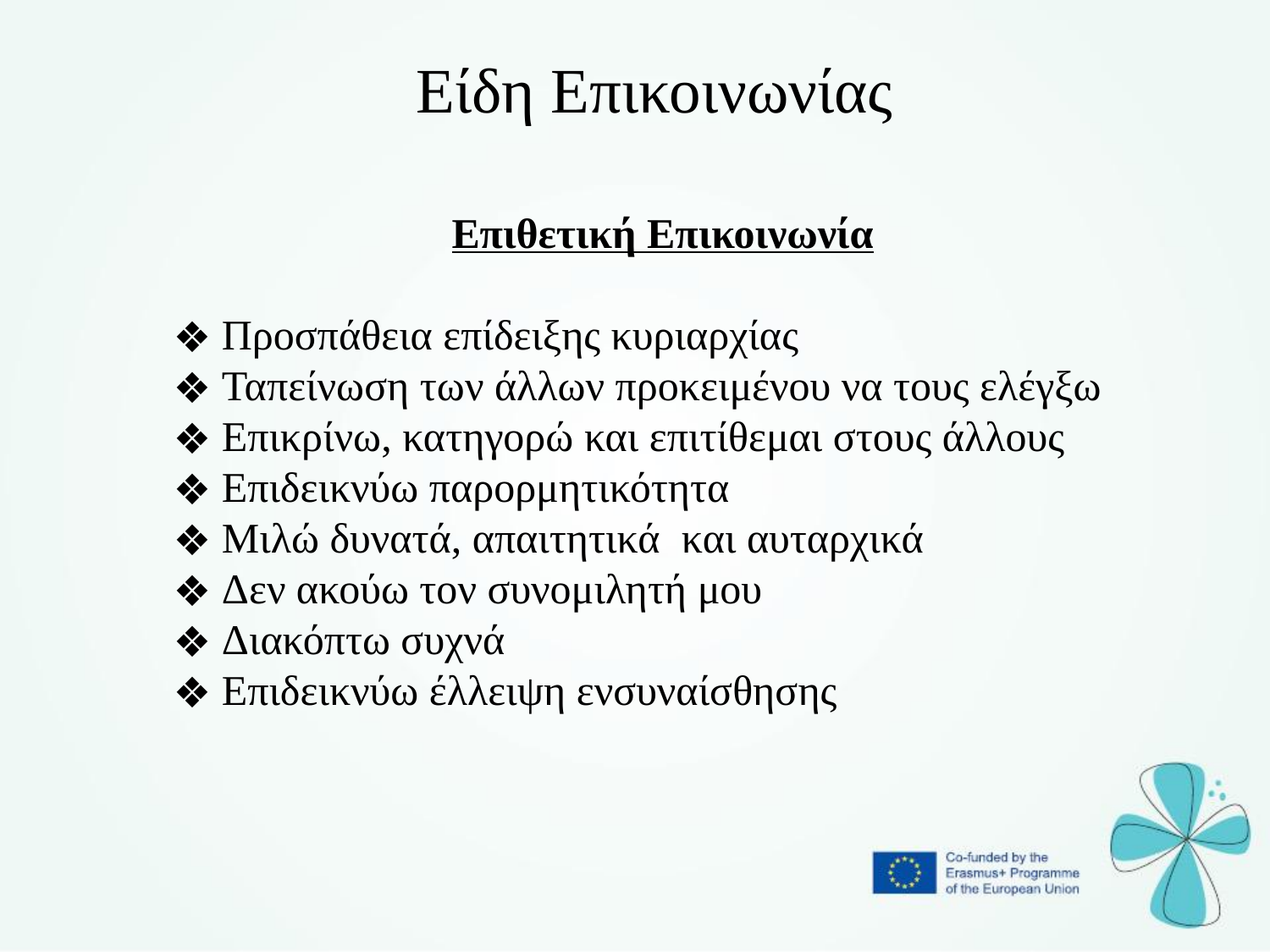

Είδη Επικοινωνίας

Επιθετική Επικοινωνία

 Προσπάθεια επίδειξης κυριαρχίας
 Ταπείνωση των άλλων προκειμένου να τους ελέγξω
 Επικρίνω, κατηγορώ και επιτίθεμαι στους άλλους
 Επιδεικνύω παρορμητικότητα
 Μιλώ δυνατά, απαιτητικά  και αυταρχικά
 Δεν ακούω τον συνομιλητή μου
 Διακόπτω συχνά
 Επιδεικνύω έλλειψη ενσυναίσθησης